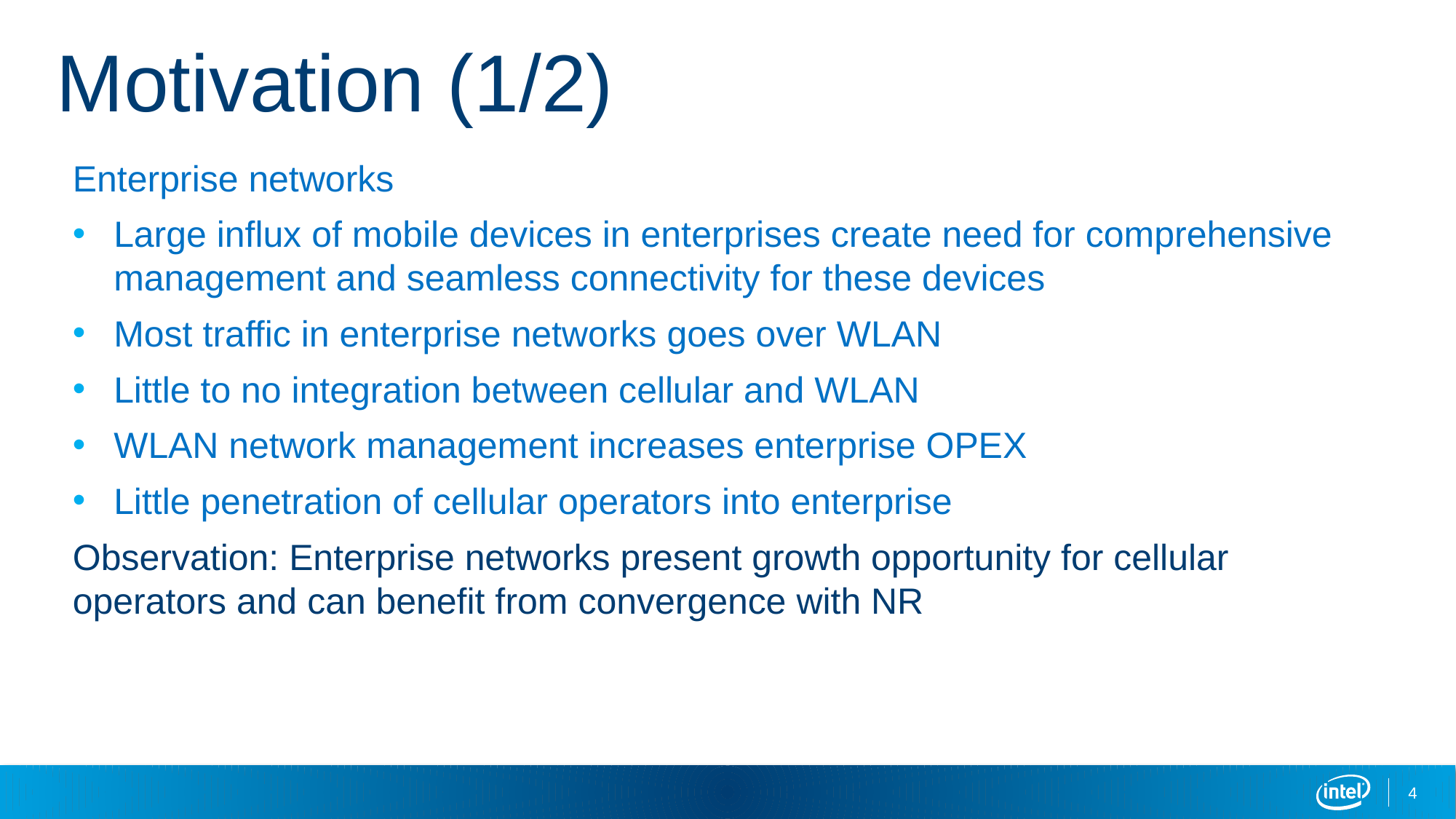

# Motivation (1/2)
Enterprise networks
Large influx of mobile devices in enterprises create need for comprehensive management and seamless connectivity for these devices
Most traffic in enterprise networks goes over WLAN
Little to no integration between cellular and WLAN
WLAN network management increases enterprise OPEX
Little penetration of cellular operators into enterprise
Observation: Enterprise networks present growth opportunity for cellular operators and can benefit from convergence with NR
4